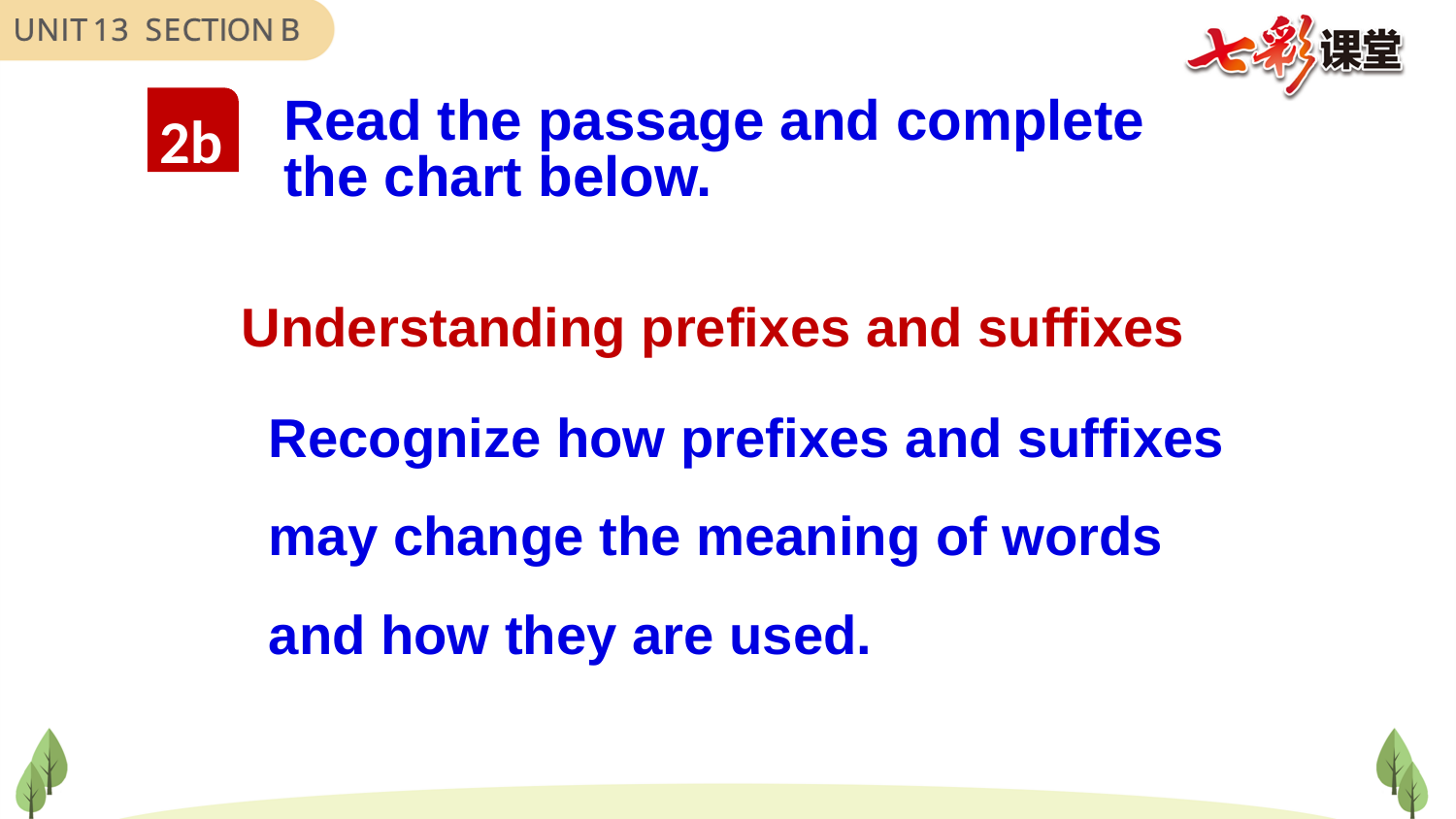

2b
Read the passage and complete
the chart below.
 Understanding prefixes and suffixes
Recognize how prefixes and suffixes may change the meaning of words and how they are used.